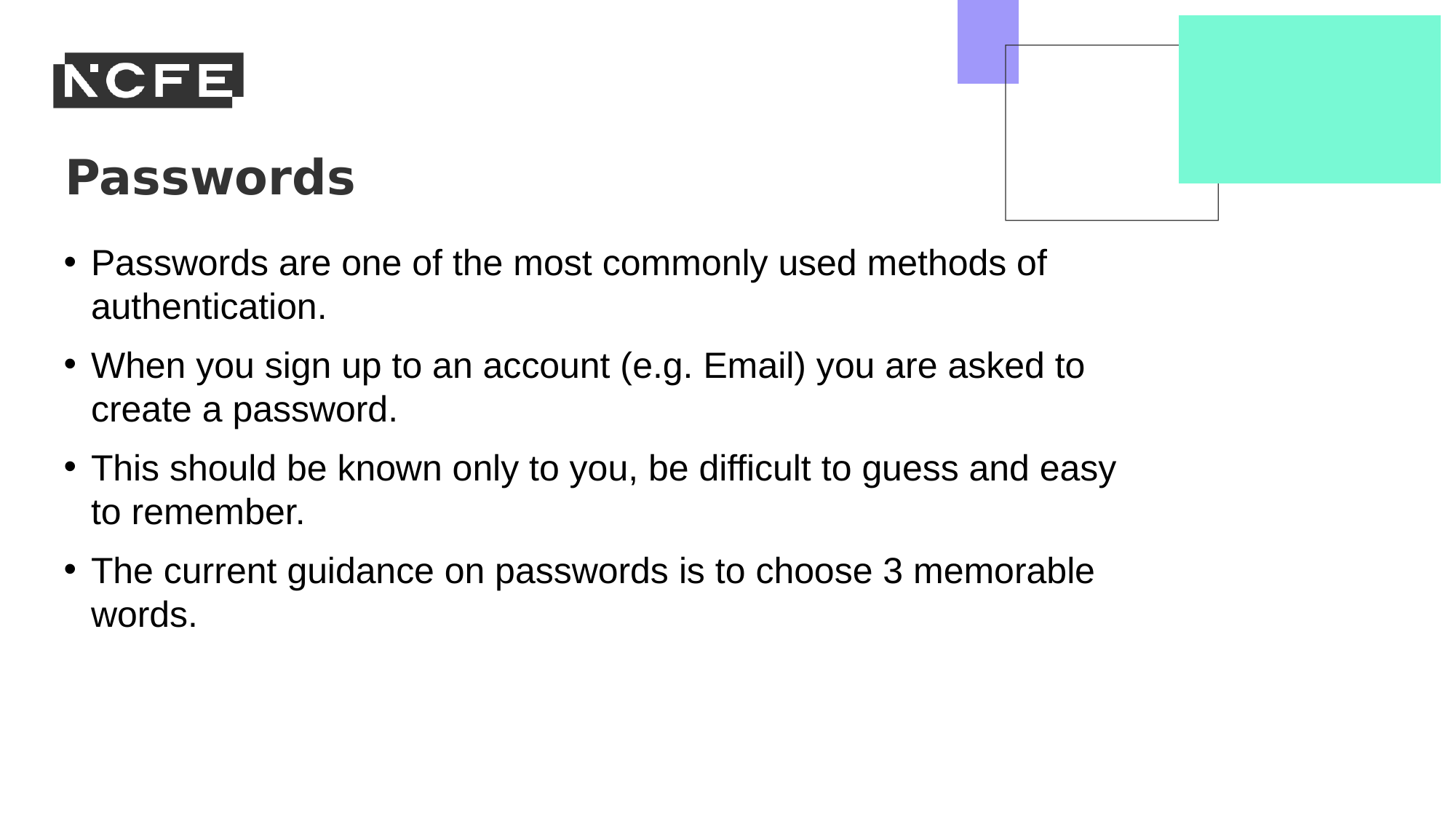

Passwords
Passwords are one of the most commonly used methods of authentication.
When you sign up to an account (e.g. Email) you are asked to create a password.
This should be known only to you, be difficult to guess and easy to remember.
The current guidance on passwords is to choose 3 memorable words.